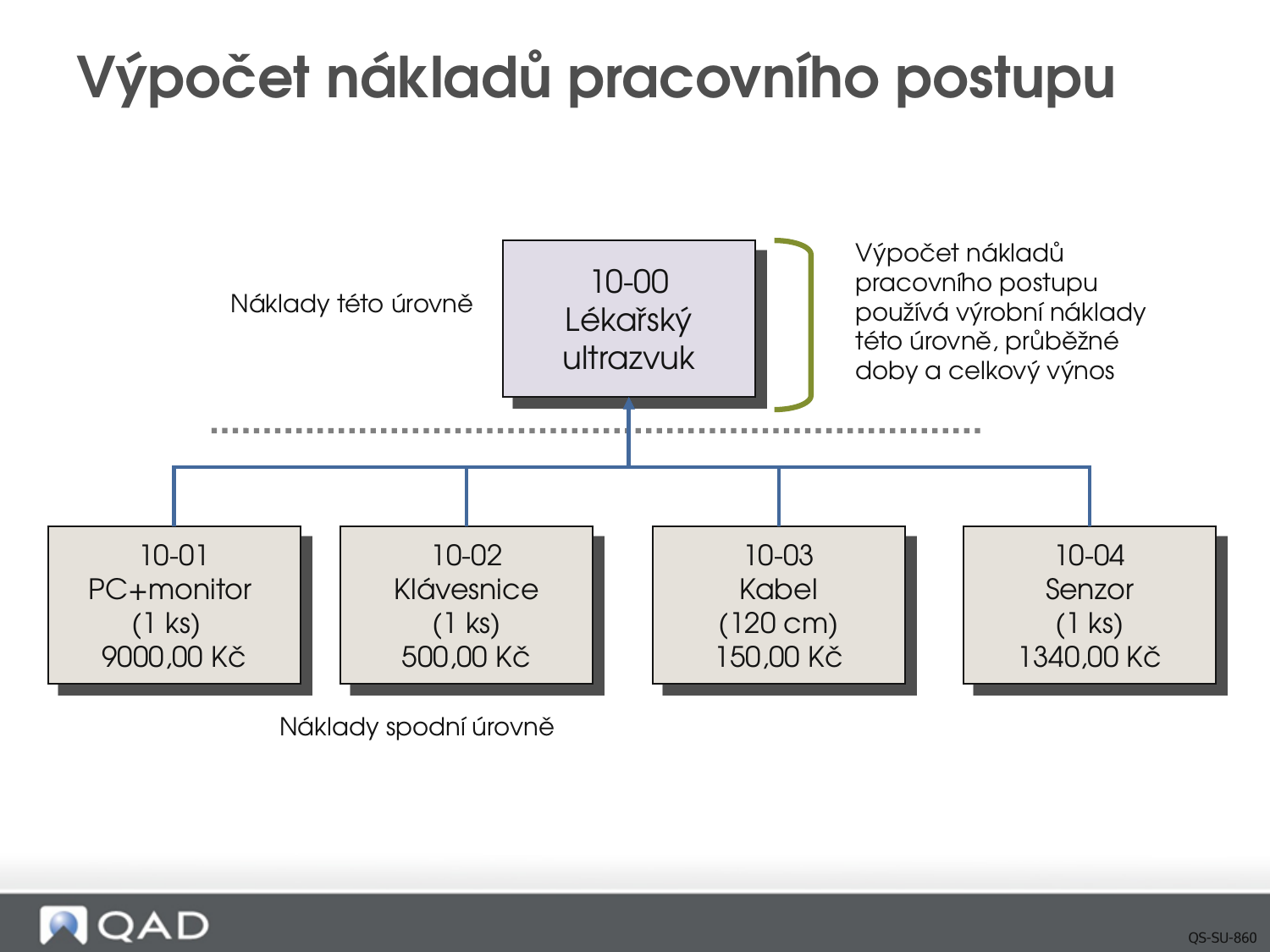

# Výpočet nákladů pracovního postupu
Výpočet nákladů pracovního postupu používá výrobní náklady této úrovně, průběžné doby a celkový výnos
10-00
Lékařský ultrazvuk

Náklady této úrovně

10-01
PC+monitor
(1 ks)
9000,00 Kč

10-02
Klávesnice
(1 ks)
500,00 Kč
10-03
Kabel
(120 cm)
150,00 Kč
10-04
Senzor
(1 ks)
1340,00 Kč
Náklady spodní úrovně
QS-SU-860